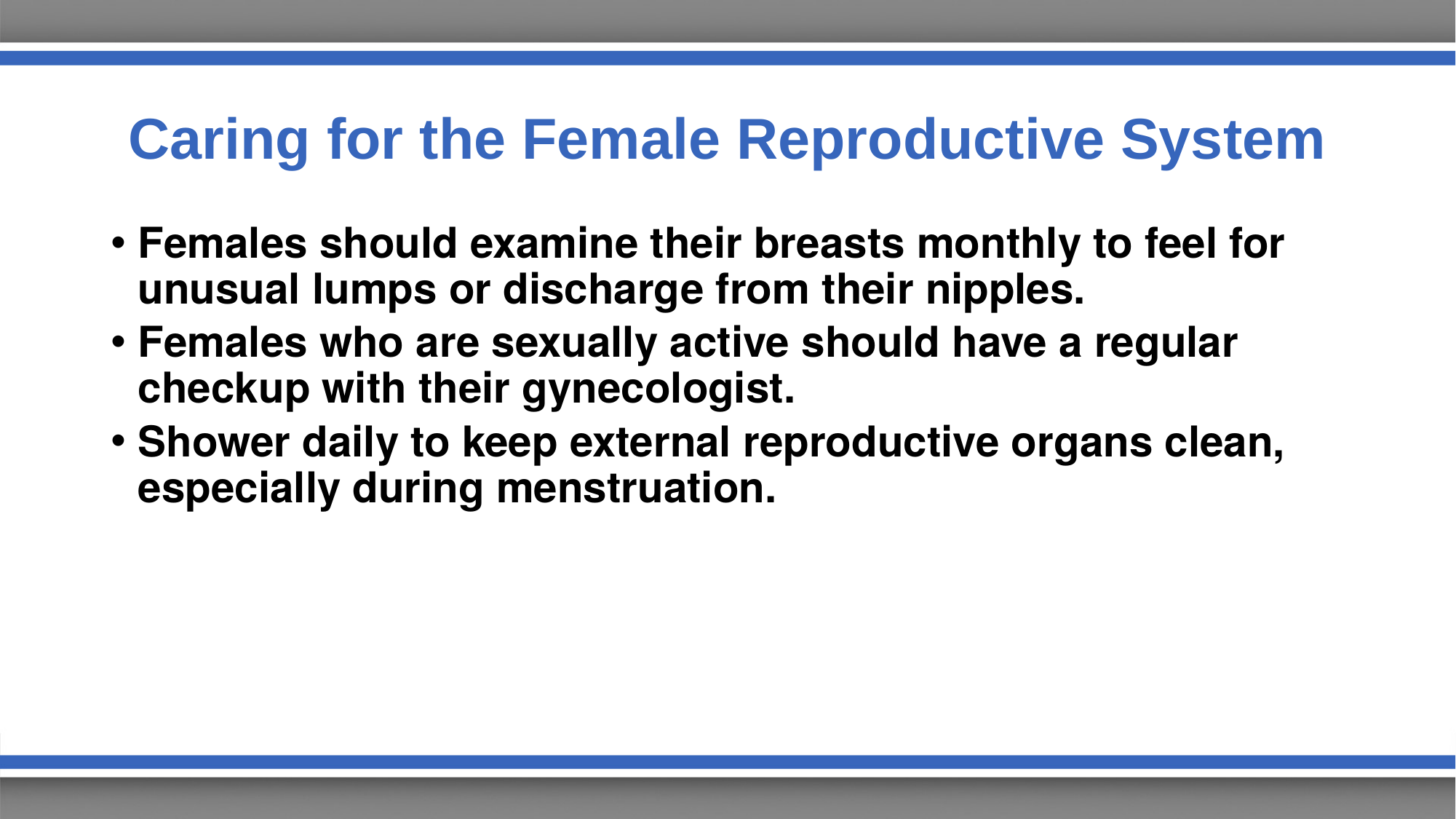

# Caring for the Female Reproductive System
Females should examine their breasts monthly to feel for unusual lumps or discharge from their nipples.
Females who are sexually active should have a regular checkup with their gynecologist.
Shower daily to keep external reproductive organs clean, especially during menstruation.